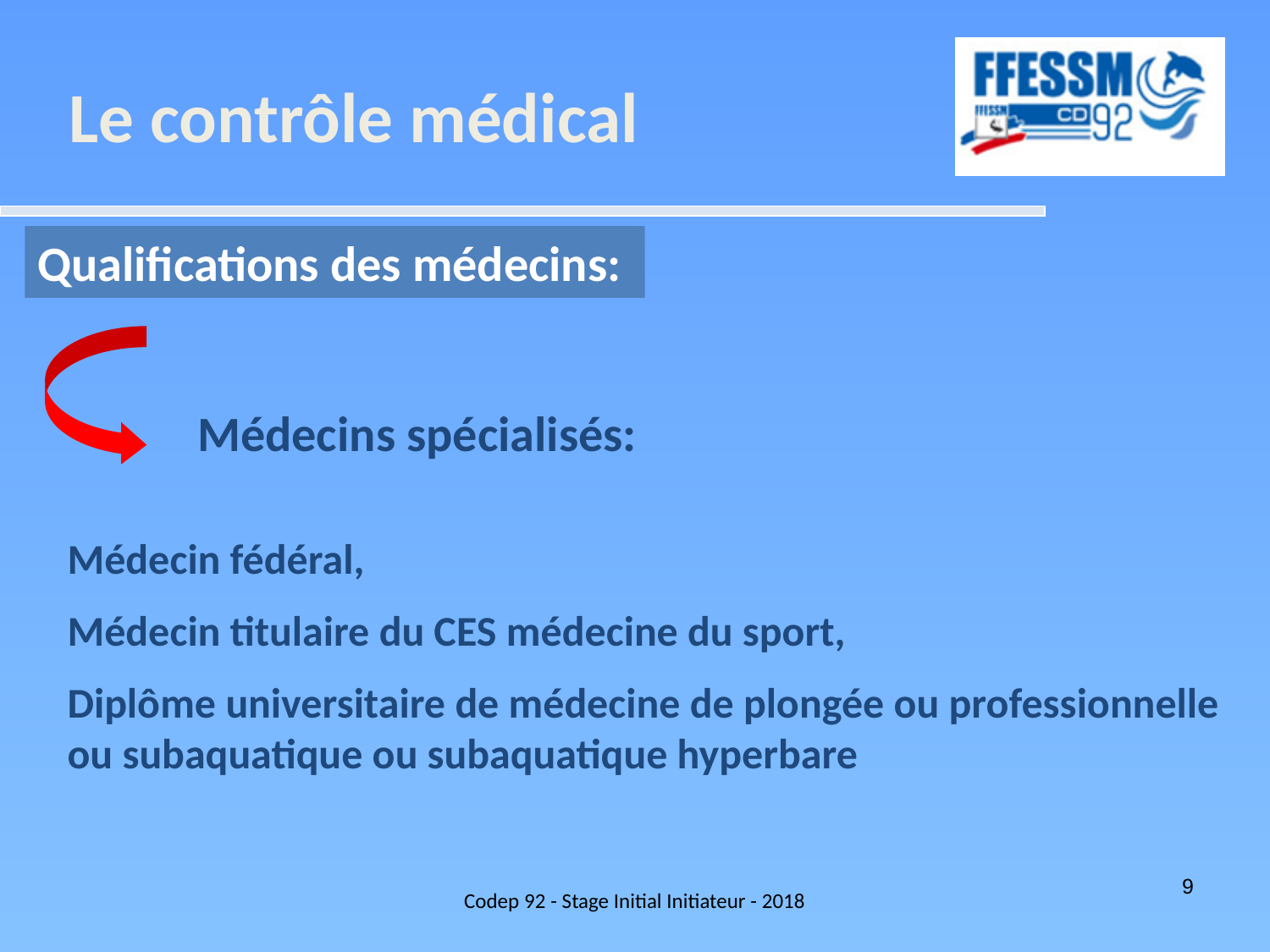

Le contrôle médical
Qualifications des médecins:

Médecins spécialisés:
Médecin fédéral,
Médecin titulaire du CES médecine du sport,
Diplôme universitaire de médecine de plongée ou professionnelle ou subaquatique ou subaquatique hyperbare
Codep 92 - Stage Initial Initiateur - 2018
9